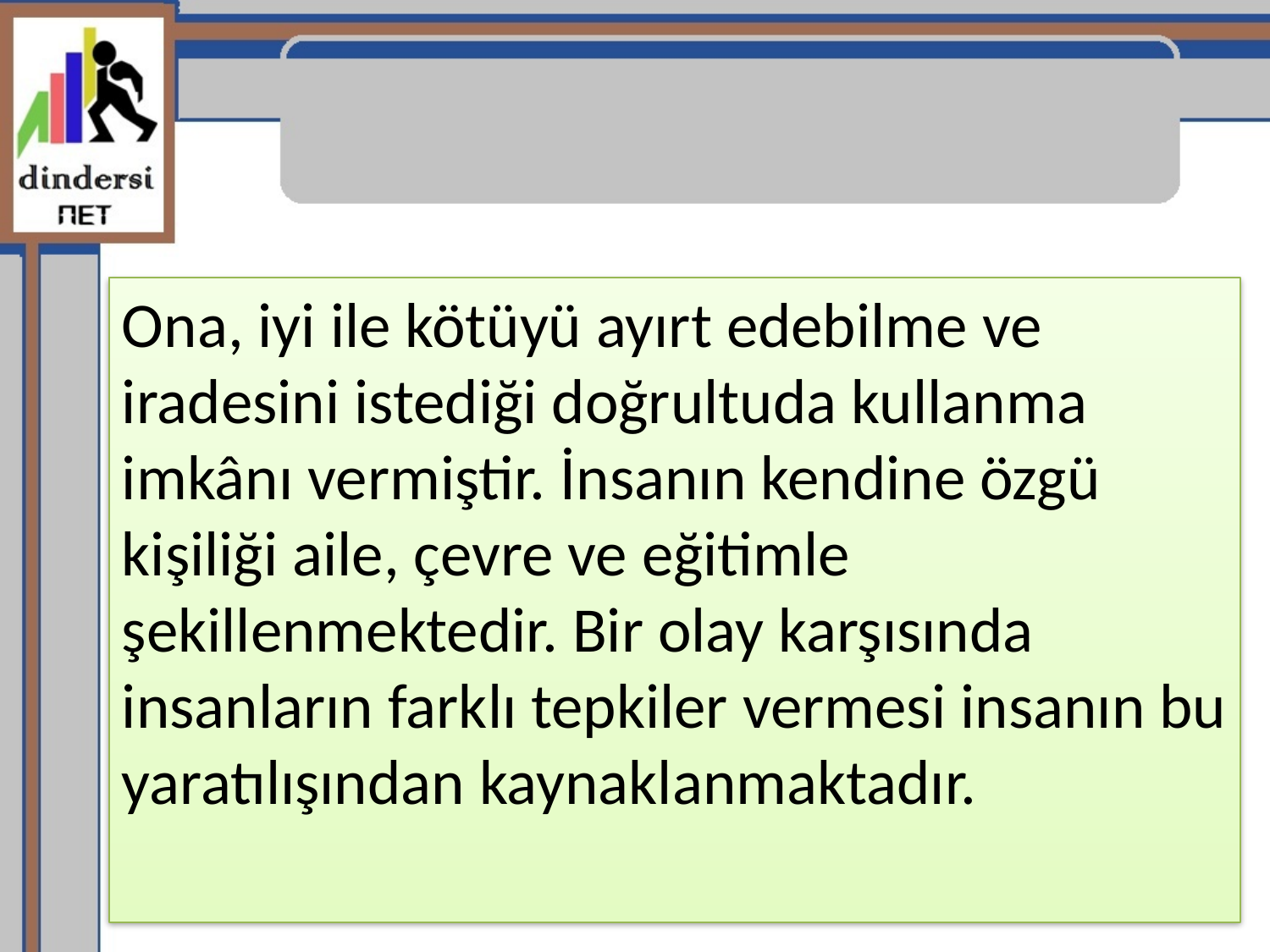

Ona, iyi ile kötüyü ayırt edebilme ve iradesini istediği doğrultuda kullanma imkânı vermiştir. İnsanın kendine özgü kişiliği aile, çevre ve eğitimle şekillenmektedir. Bir olay karşısında insanların farklı tepkiler vermesi insanın bu yaratılışından kaynaklanmaktadır.